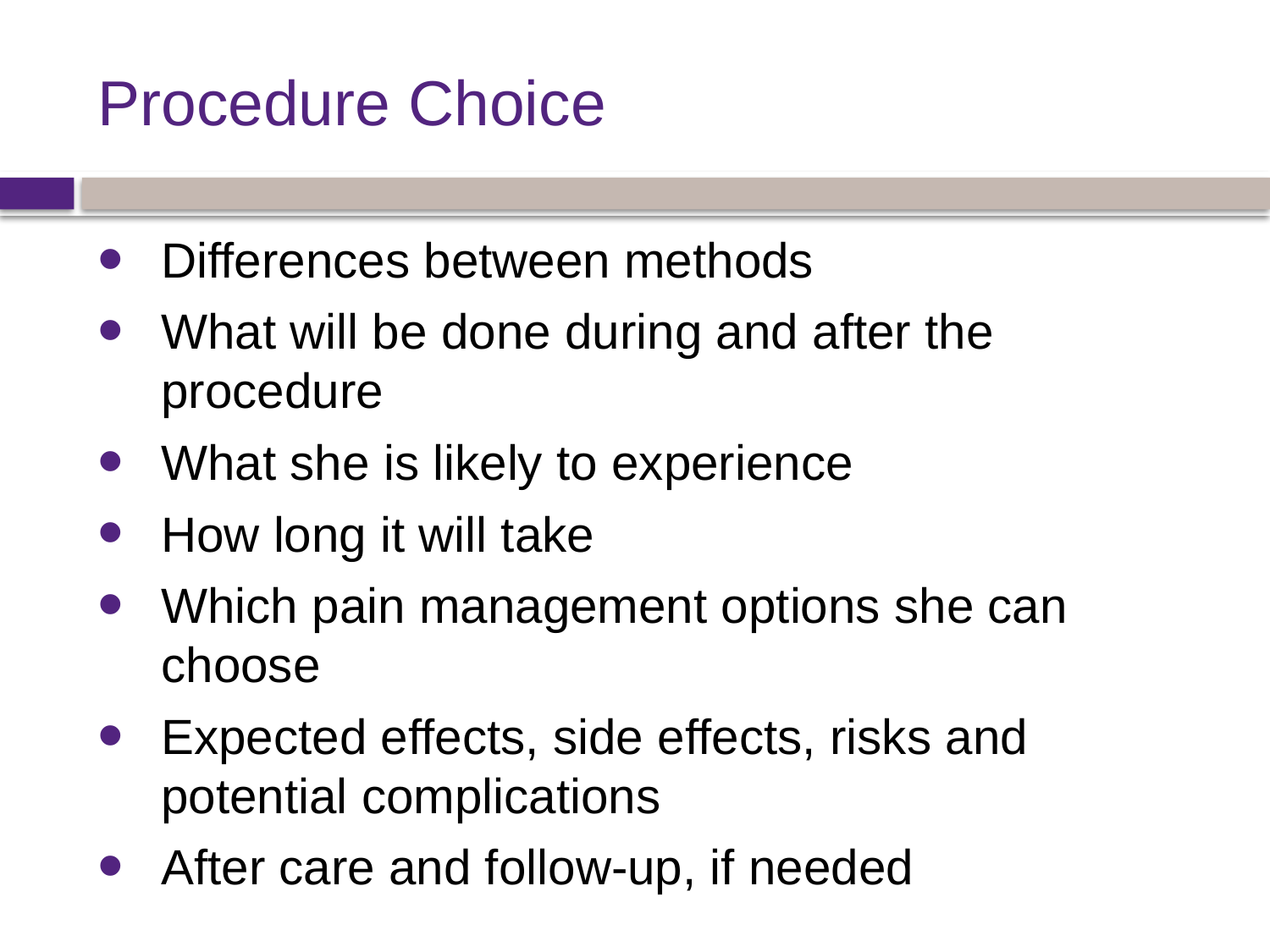

# Procedure Choice
Differences between methods
What will be done during and after the procedure
What she is likely to experience
How long it will take
Which pain management options she can choose
Expected effects, side effects, risks and potential complications
After care and follow-up, if needed